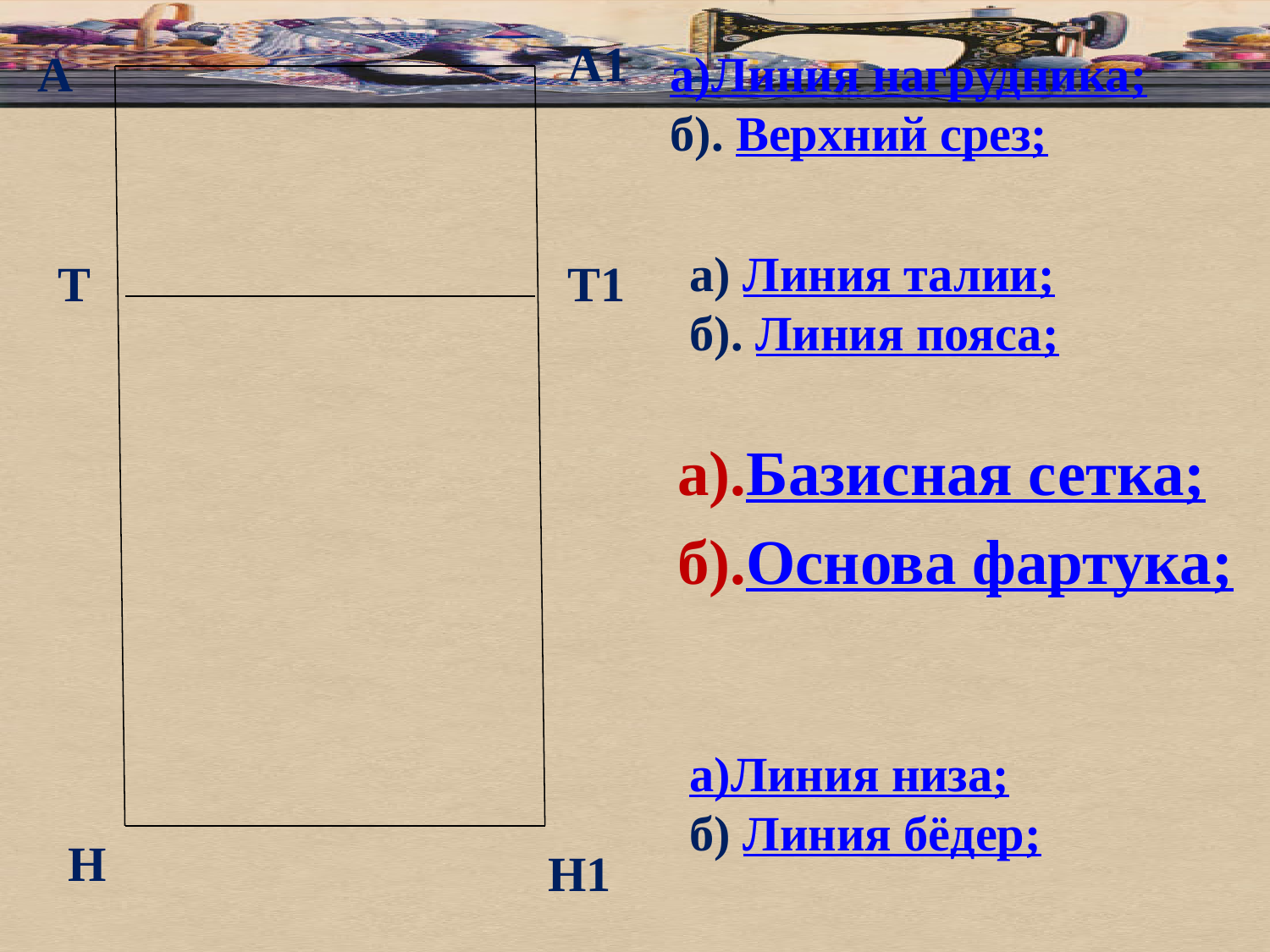

А1
А
а)Линия нагрудника;
б). Верхний срез;
#
а) Линия талии;
б). Линия пояса;
Т
Т1
а).Базисная сетка;
б).Основа фартука;
а)Линия низа;
б) Линия бёдер;
Н

Н1